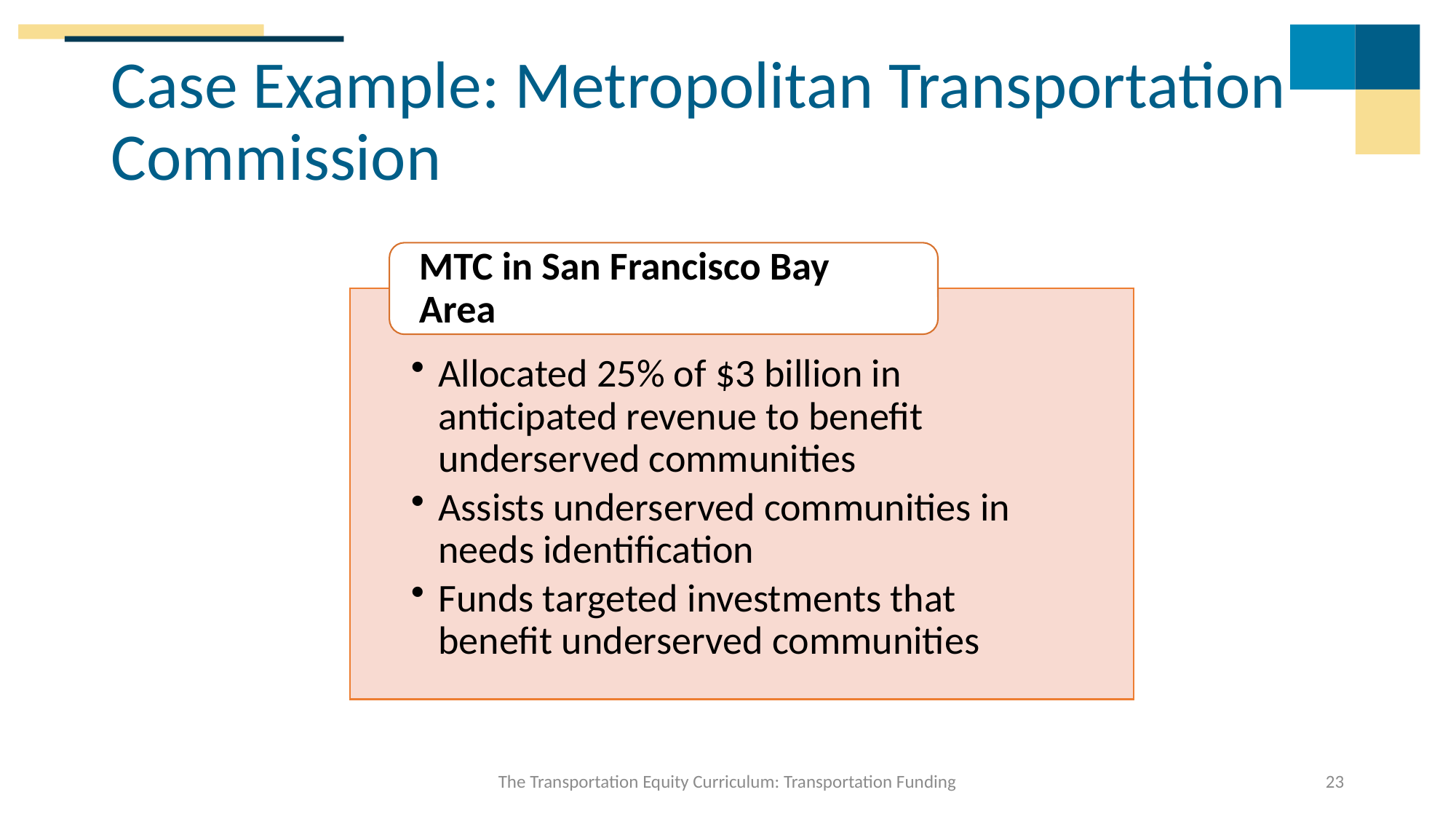

# Case Example: Metropolitan Transportation Commission
Allocated 25% of $3 billion in anticipated revenue to benefit underserved communities
Assists underserved communities in needs identification
Funds targeted investments that benefit underserved communities
MTC in San Francisco Bay Area
The Transportation Equity Curriculum: Transportation Funding
23